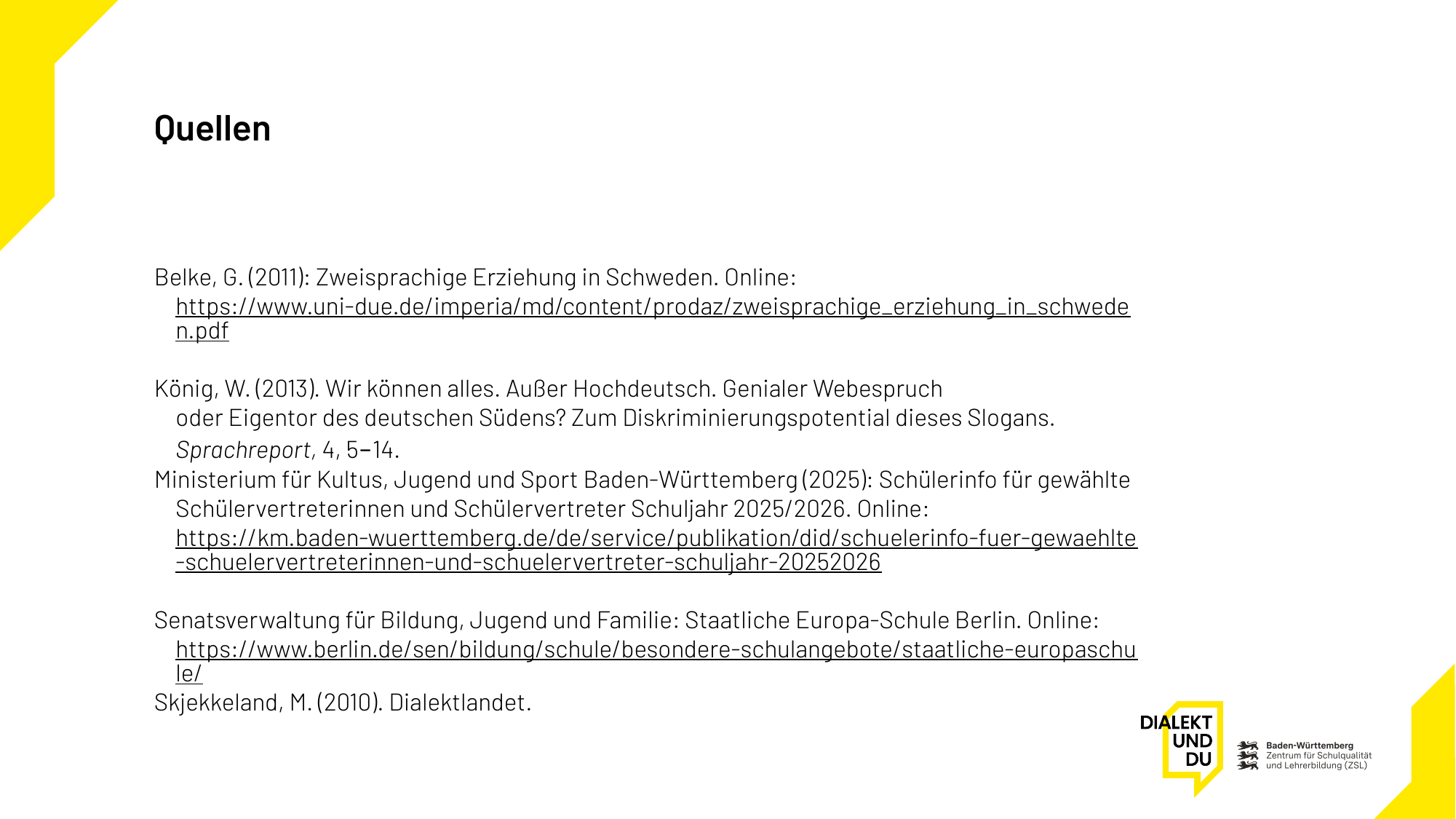

Quellen
Belke, G. (2011): Zweisprachige Erziehung in Schweden. Online: https://www.uni-due.de/imperia/md/content/prodaz/zweisprachige_erziehung_in_schweden.pdf
König, W. (2013). Wir können alles. Außer Hochdeutsch. Genialer Webespruch
oder Eigentor des deutschen Südens? Zum Diskriminierungspotential dieses Slogans. Sprachreport, 4, 5–14.
Ministerium für Kultus, Jugend und Sport Baden-Württemberg (2025): Schülerinfo für gewählte Schülervertreterinnen und Schülervertreter Schuljahr 2025/2026. Online: https://km.baden-wuerttemberg.de/de/service/publikation/did/schuelerinfo-fuer-gewaehlte-schuelervertreterinnen-und-schuelervertreter-schuljahr-20252026
Senatsverwaltung für Bildung, Jugend und Familie: Staatliche Europa-Schule Berlin. Online: https://www.berlin.de/sen/bildung/schule/besondere-schulangebote/staatliche-europaschule/
Skjekkeland, M. (2010). Dialektlandet.